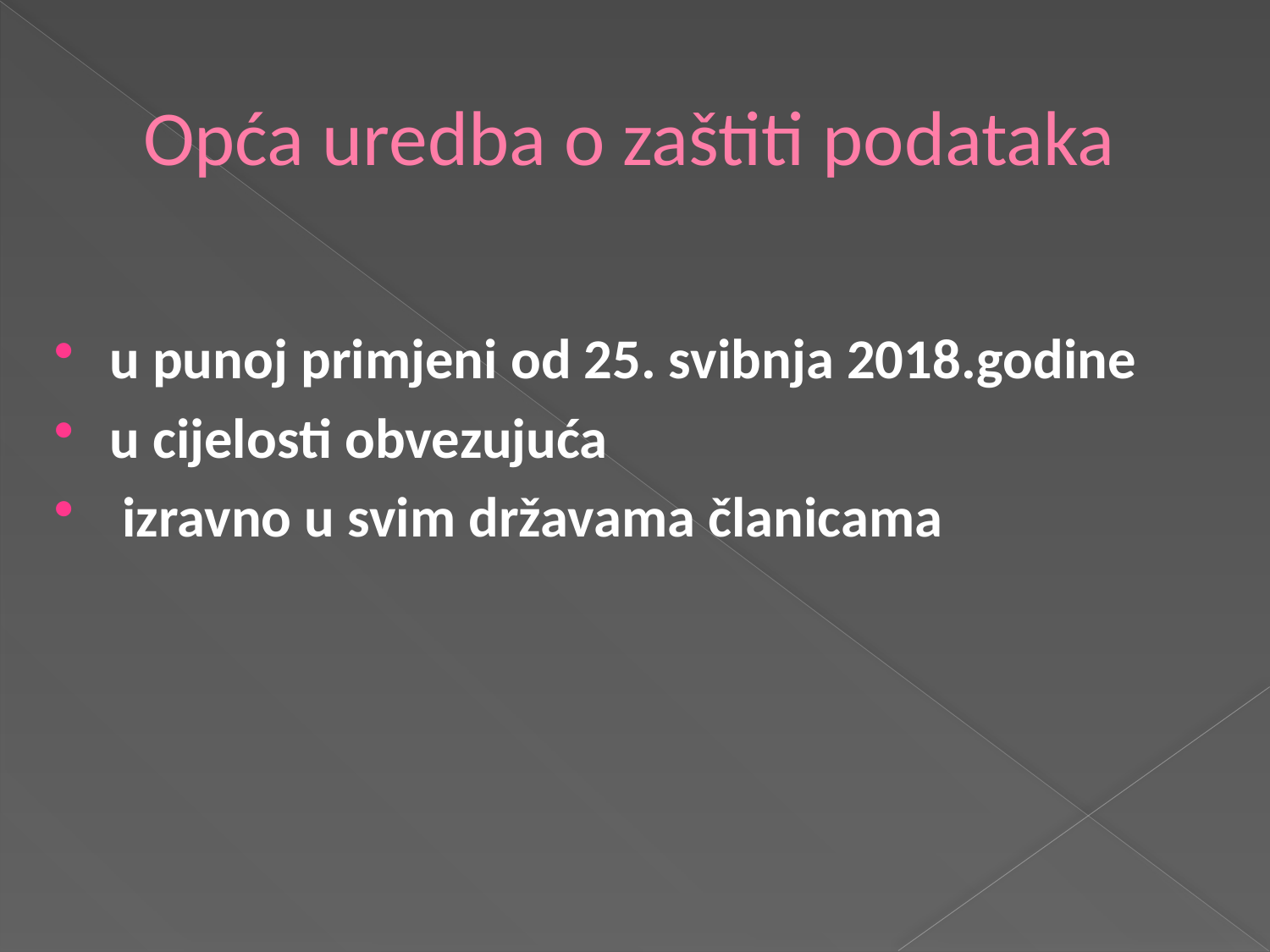

# Opća uredba o zaštiti podataka
u punoj primjeni od 25. svibnja 2018.godine
u cijelosti obvezujuća
 izravno u svim državama članicama